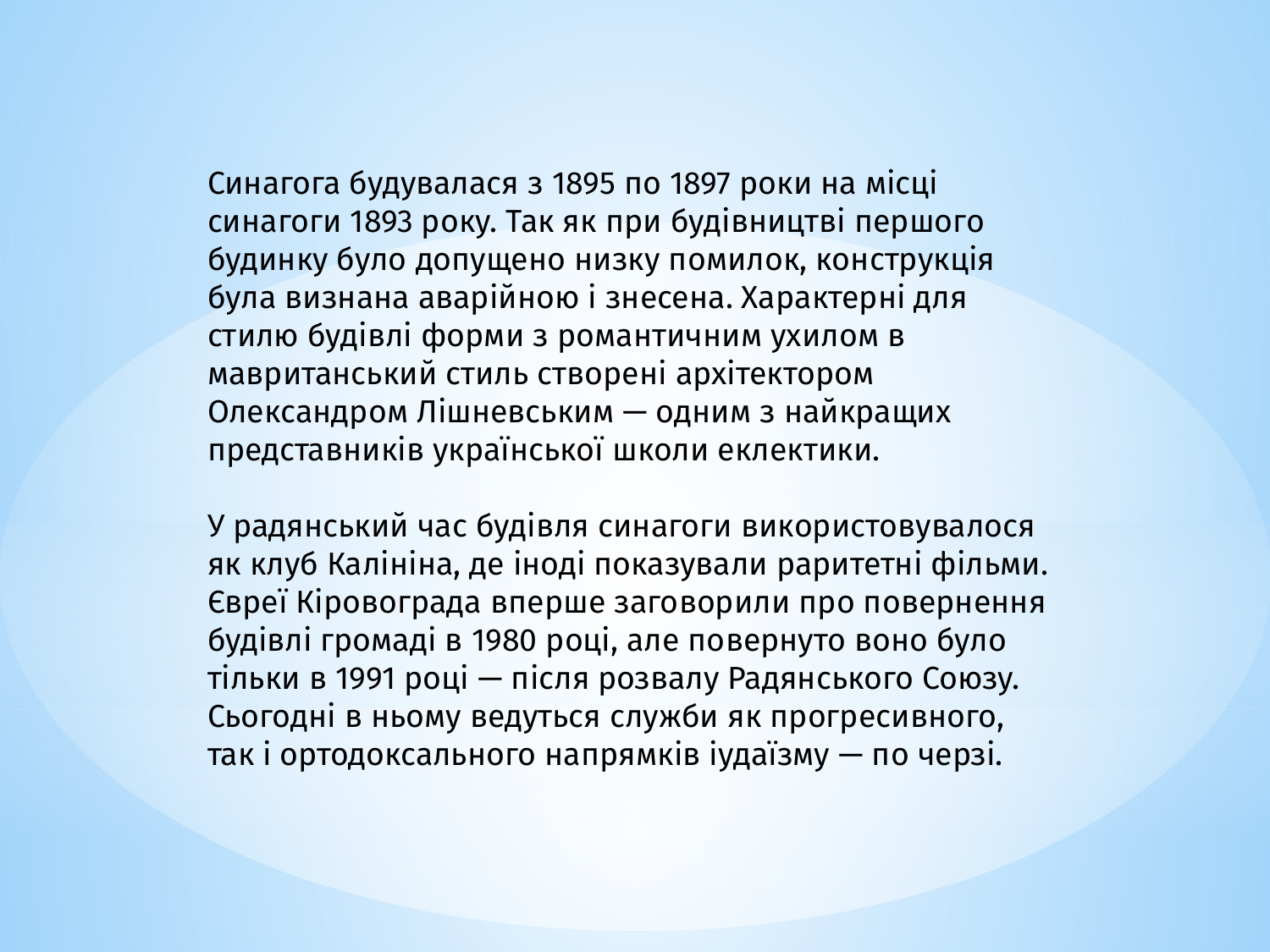

Синагога будувалася з 1895 по 1897 роки на місці синагоги 1893 року. Так як при будівництві першого будинку було допущено низку помилок, конструкція була визнана аварійною і знесена. Характерні для стилю будівлі форми з романтичним ухилом в мавританський стиль створені архітектором Олександром Лішневським — одним з найкращих представників української школи еклектики. 
У радянський час будівля синагоги використовувалося як клуб Калініна, де іноді показували раритетні фільми. Євреї Кіровограда вперше заговорили про повернення будівлі громаді в 1980 році, але повернуто воно було тільки в 1991 році — після розвалу Радянського Союзу. Сьогодні в ньому ведуться служби як прогресивного, так і ортодоксального напрямків іудаїзму — по черзі.